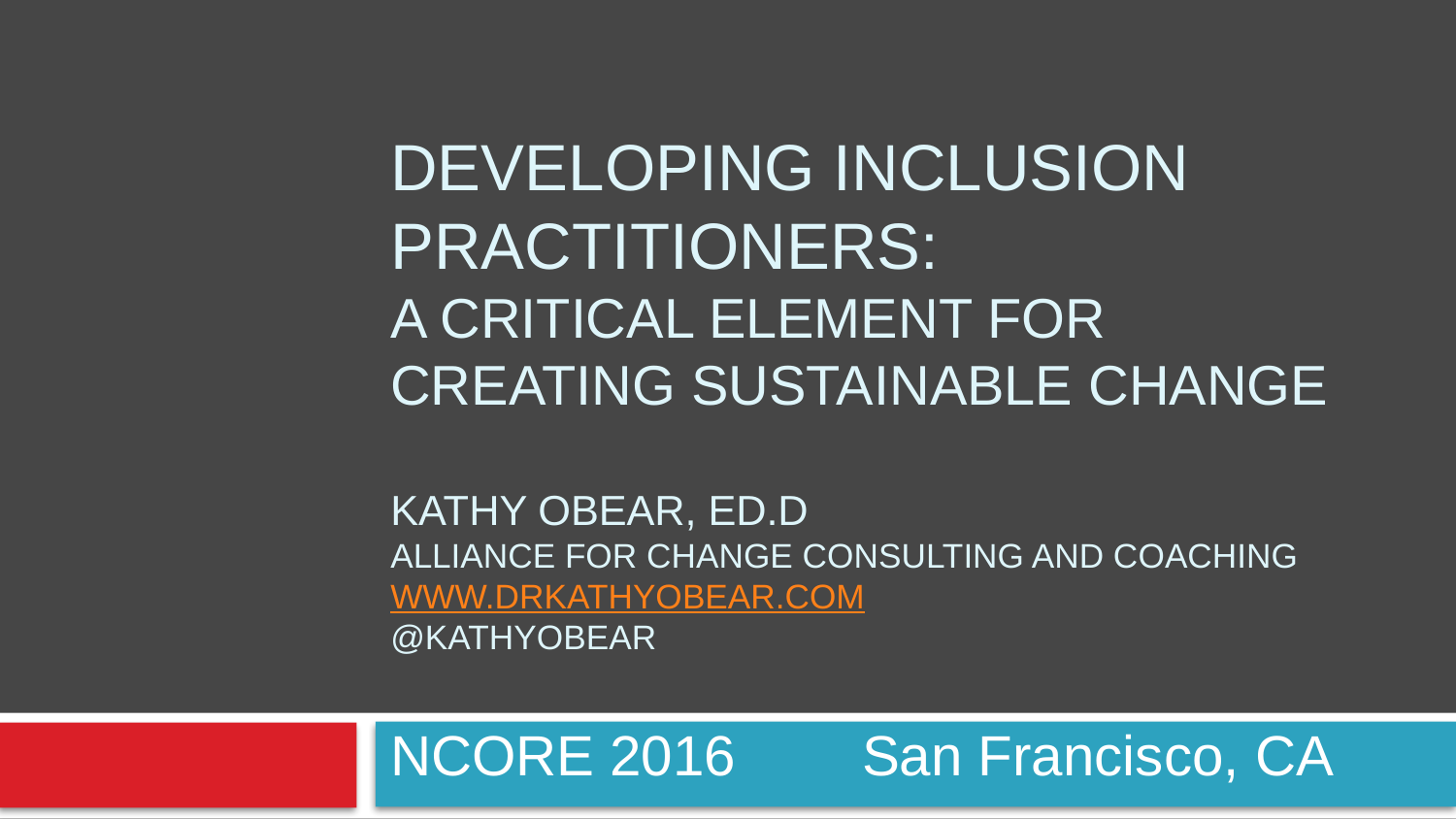

# Developing Inclusion Practitioners: A Critical Element for Creating Sustainable Change Kathy Obear, Ed.D alliance for change consulting and coaching www.drkathyobear.com @kathyobear
NCORE 2016        San Francisco, CA